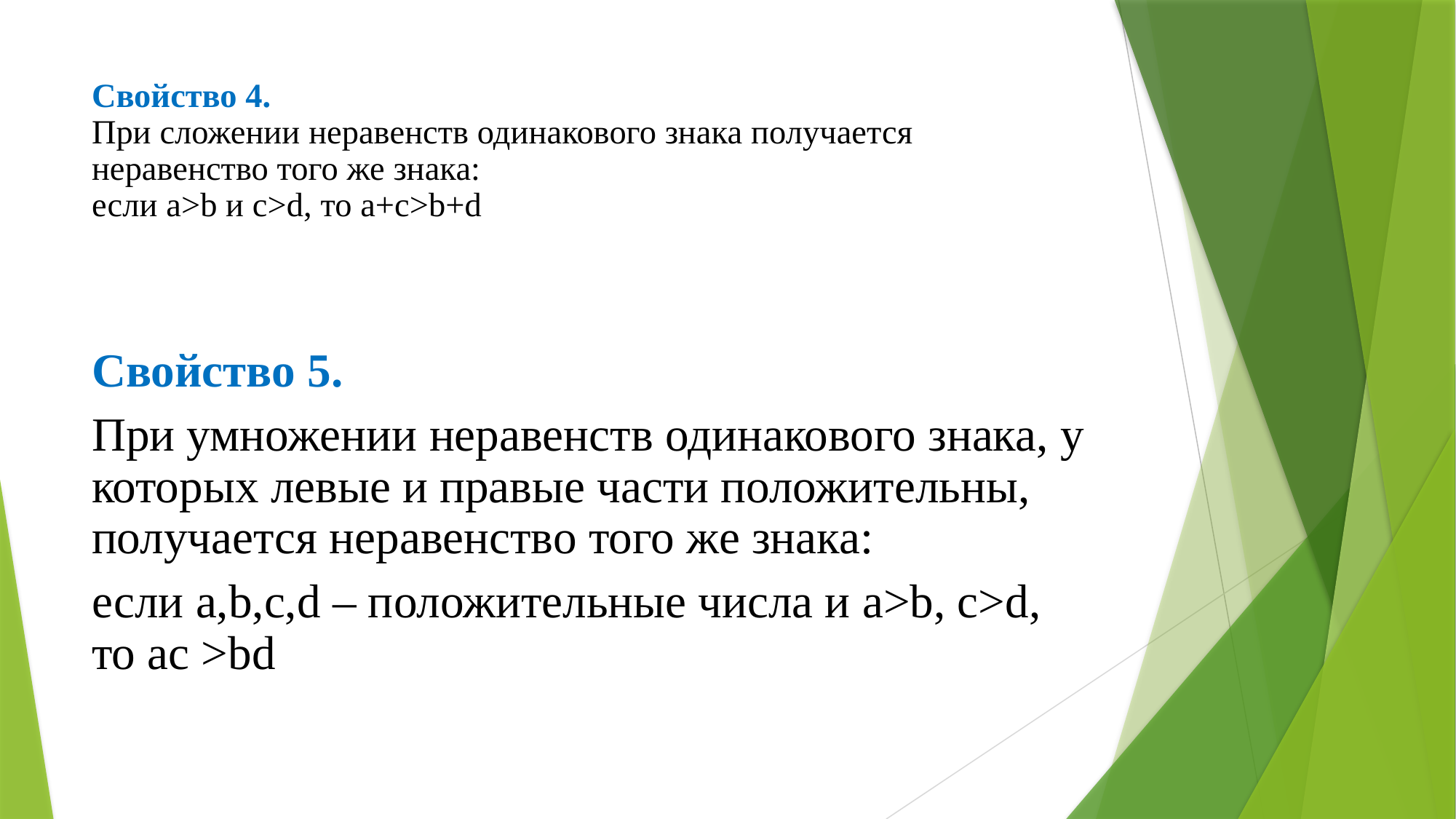

# Свойство 4. При сложении неравенств одинакового знака получается неравенство того же знака: если a>b и c>d, то a+c>b+d
Свойство 5.
При умножении неравенств одинакового знака, у которых левые и правые части положительны, получается неравенство того же знака:
если a,b,c,d – положительные числа и a>b, c>d, то ас >bd